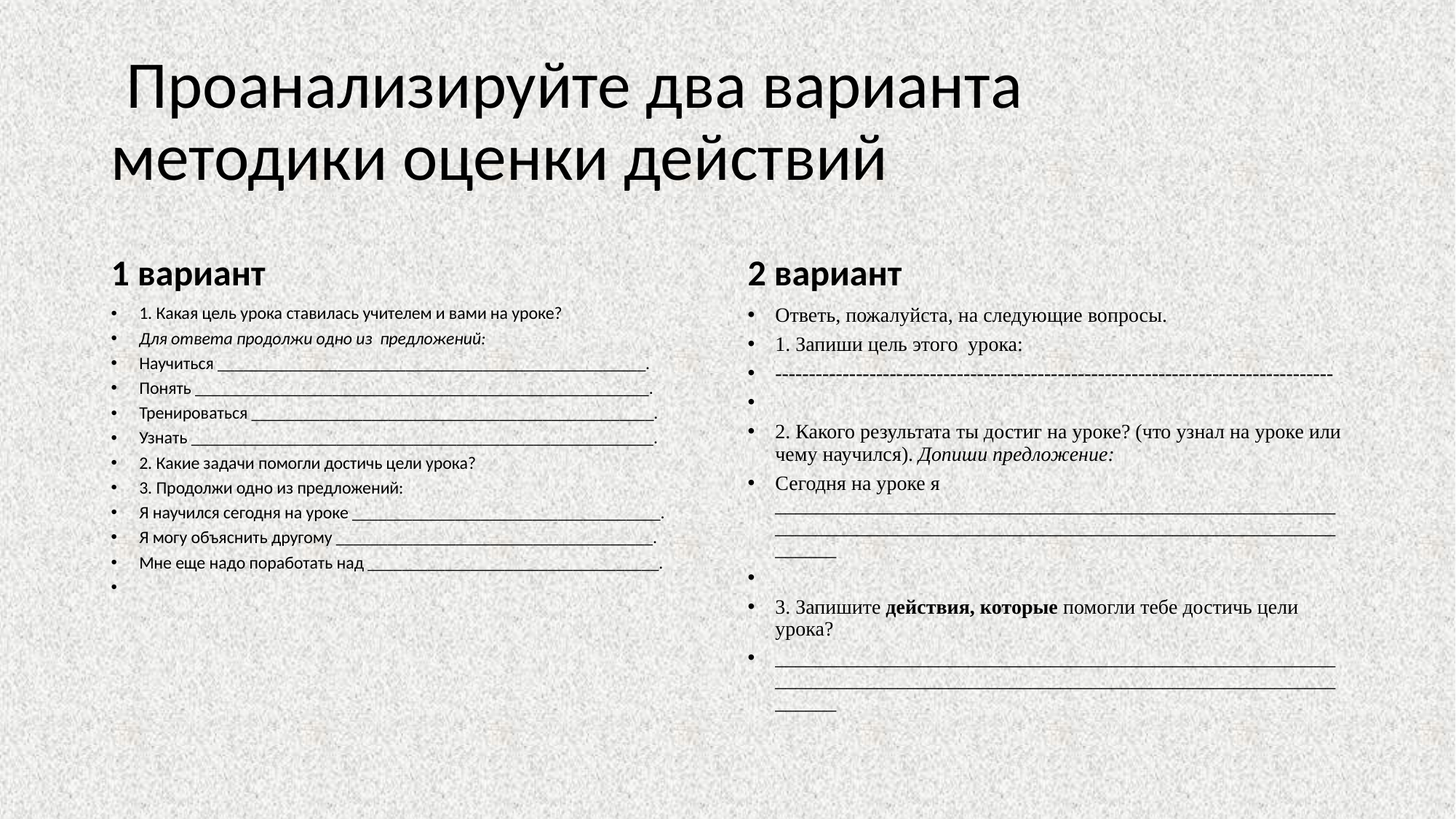

# Проанализируйте два варианта   методики оценки действий
1 вариант
2 вариант
1. Какая цель урока ставилась учителем и вами на уроке?
Для ответа продолжи одно из  предложений:
Научиться __________________________________________________.
Понять _____________________________________________________.
Тренироваться _______________________________________________.
Узнать ______________________________________________________.
2. Какие задачи помогли достичь цели урока?
3. Продолжи одно из предложений:
Я научился сегодня на уроке ____________________________________.
Я могу объяснить другому _____________________________________.
Мне еще надо поработать над __________________________________.

Ответь, пожалуйста, на следующие вопросы.
1. Запиши цель этого  урока:
-----------------------------------------------------------------------------------

2. Какого результата ты достиг на уроке? (что узнал на уроке или чему научился). Допиши предложение:
Сегодня на уроке я ____________________________________________________________________________________________________________________

3. Запишите действия, которые помогли тебе достичь цели урока?
____________________________________________________________________________________________________________________